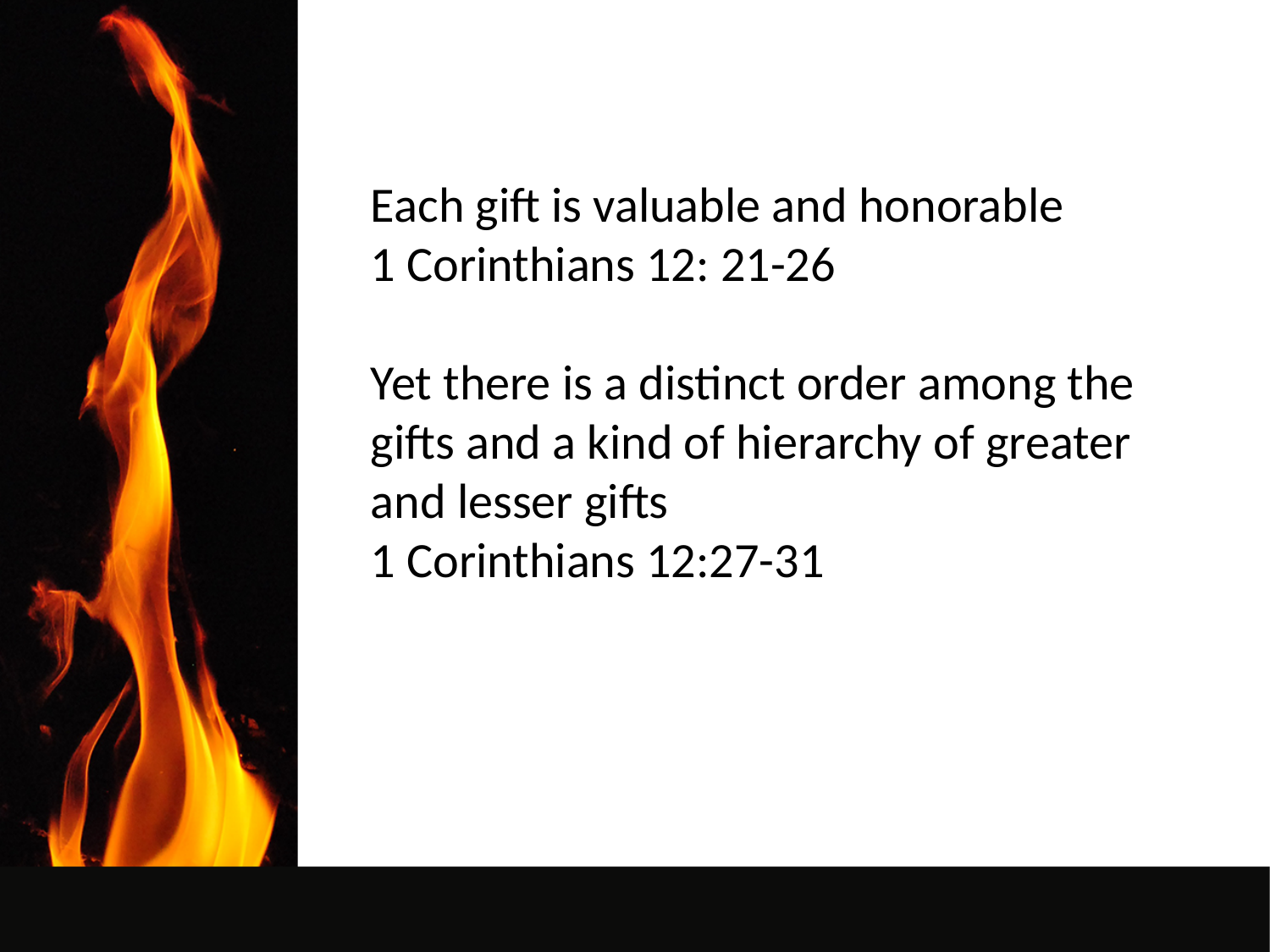

Each gift is valuable and honorable
1 Corinthians 12: 21-26
Yet there is a distinct order among the gifts and a kind of hierarchy of greater and lesser gifts
1 Corinthians 12:27-31